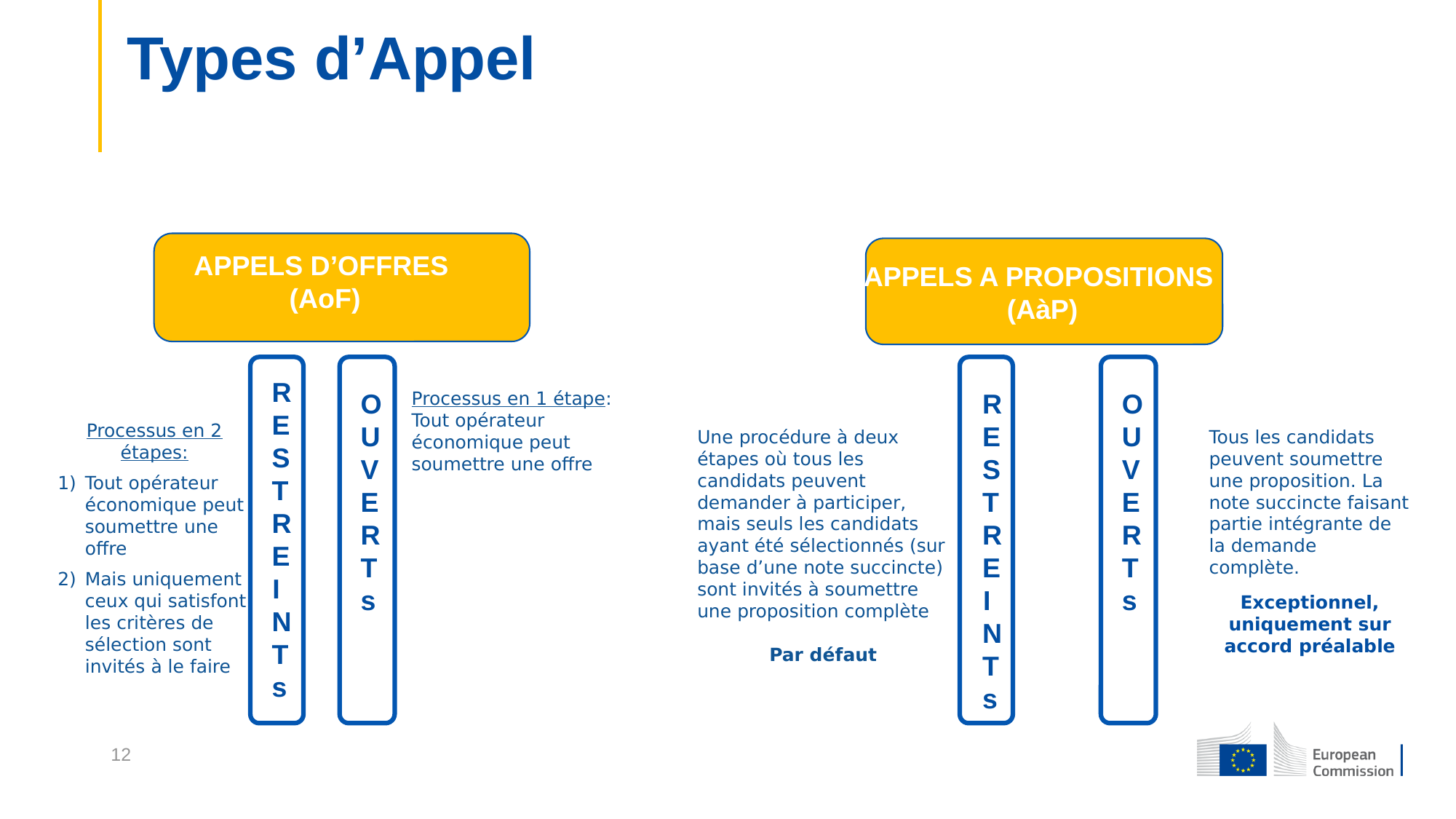

# Types d’Appel

APPELS D’OFFRES
(AoF)
APPELS A PROPOSITIONS
(AàP)

RESTREINT
s
OUVERT
s
Processus en 1 étape:
Tout opérateur économique peut soumettre une offre
RESTREINT
s
OUVERT
s
Processus en 2 étapes:
Tout opérateur économique peut soumettre une offre
Mais uniquement ceux qui satisfont les critères de sélection sont invités à le faire
Une procédure à deux étapes où tous les candidats peuvent demander à participer, mais seuls les candidats ayant été sélectionnés (sur base d’une note succincte) sont invités à soumettre une proposition complète

Par défaut
Tous les candidats peuvent soumettre une proposition. La note succincte faisant partie intégrante de la demande complète.
Exceptionnel, uniquement sur accord préalable
12